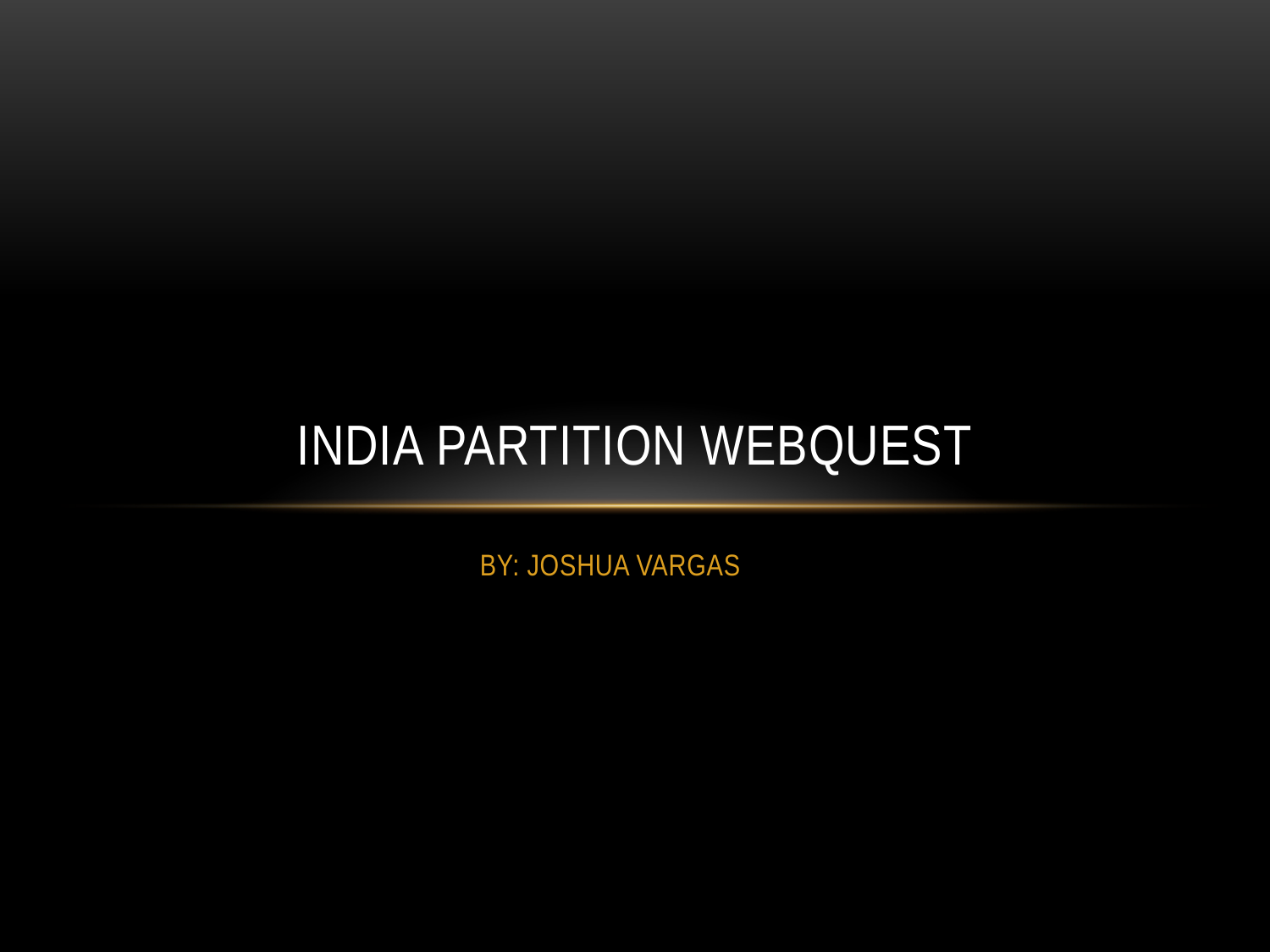

# India PARTITION WEBQUEST
BY: JOSHUA VARGAS